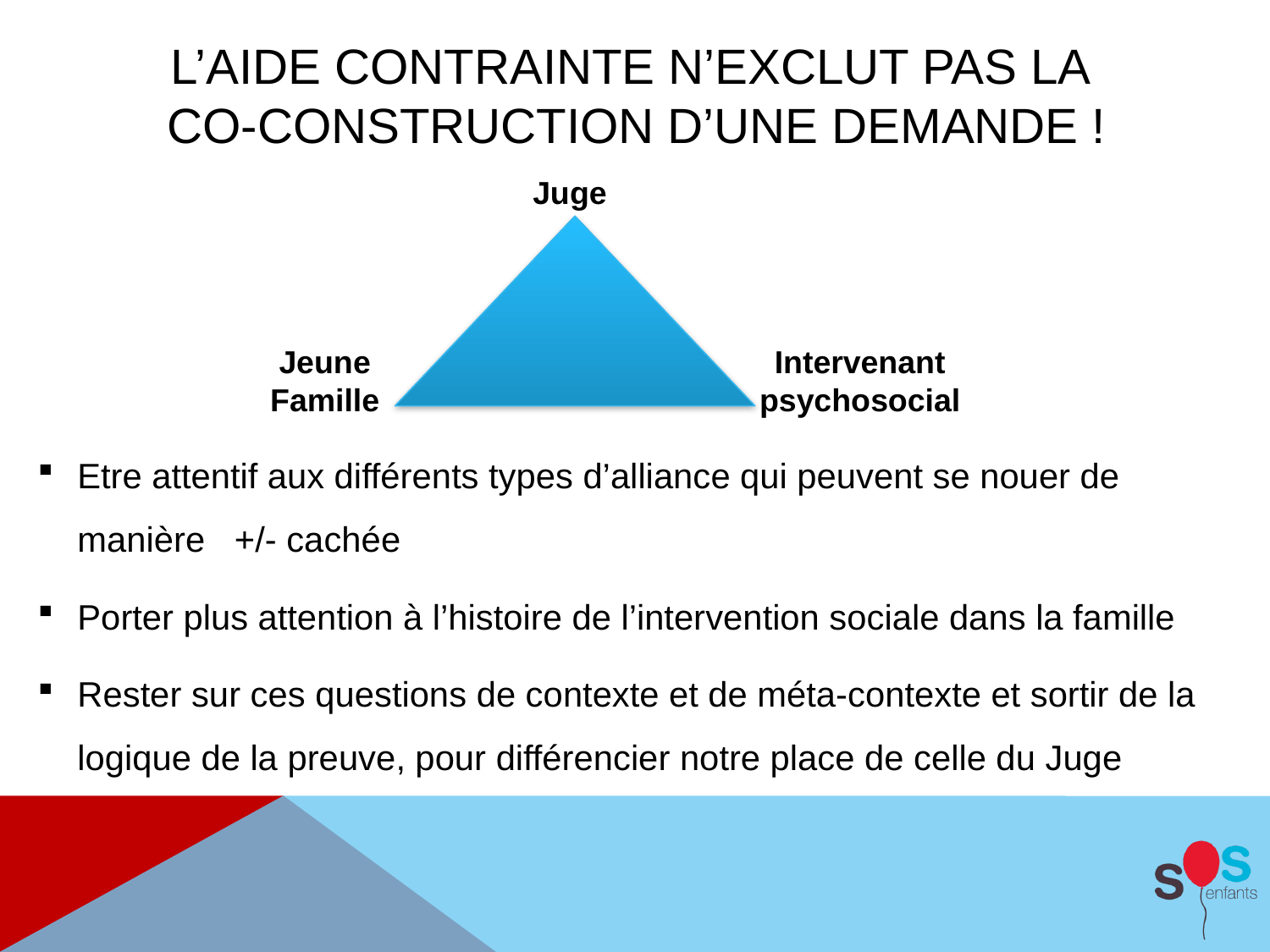

# L’AIDE CONTRAINTE N’EXCLUT PAS LA CO-CONSTRUCTION D’UNE DEMANDE !
Juge

Jeune
Famille
Intervenant psychosocial
Etre attentif aux différents types d’alliance qui peuvent se nouer de manière   +/- cachée
Porter plus attention à l’histoire de l’intervention sociale dans la famille
Rester sur ces questions de contexte et de méta-contexte et sortir de la logique de la preuve, pour différencier notre place de celle du Juge